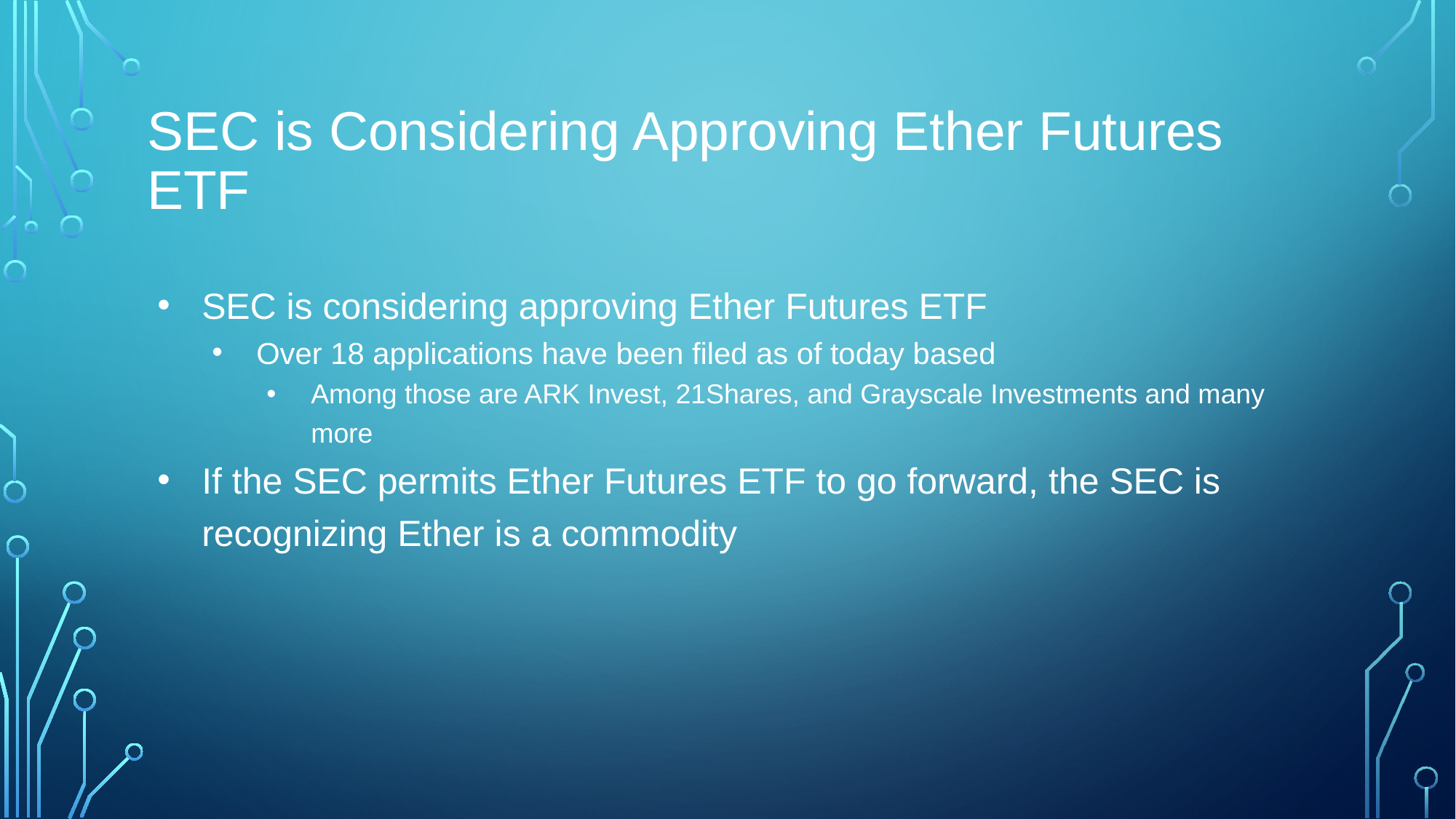

# SEC is Considering Approving Ether Futures ETF
SEC is considering approving Ether Futures ETF
Over 18 applications have been filed as of today based
Among those are ARK Invest, 21Shares, and Grayscale Investments and many more
If the SEC permits Ether Futures ETF to go forward, the SEC is recognizing Ether is a commodity